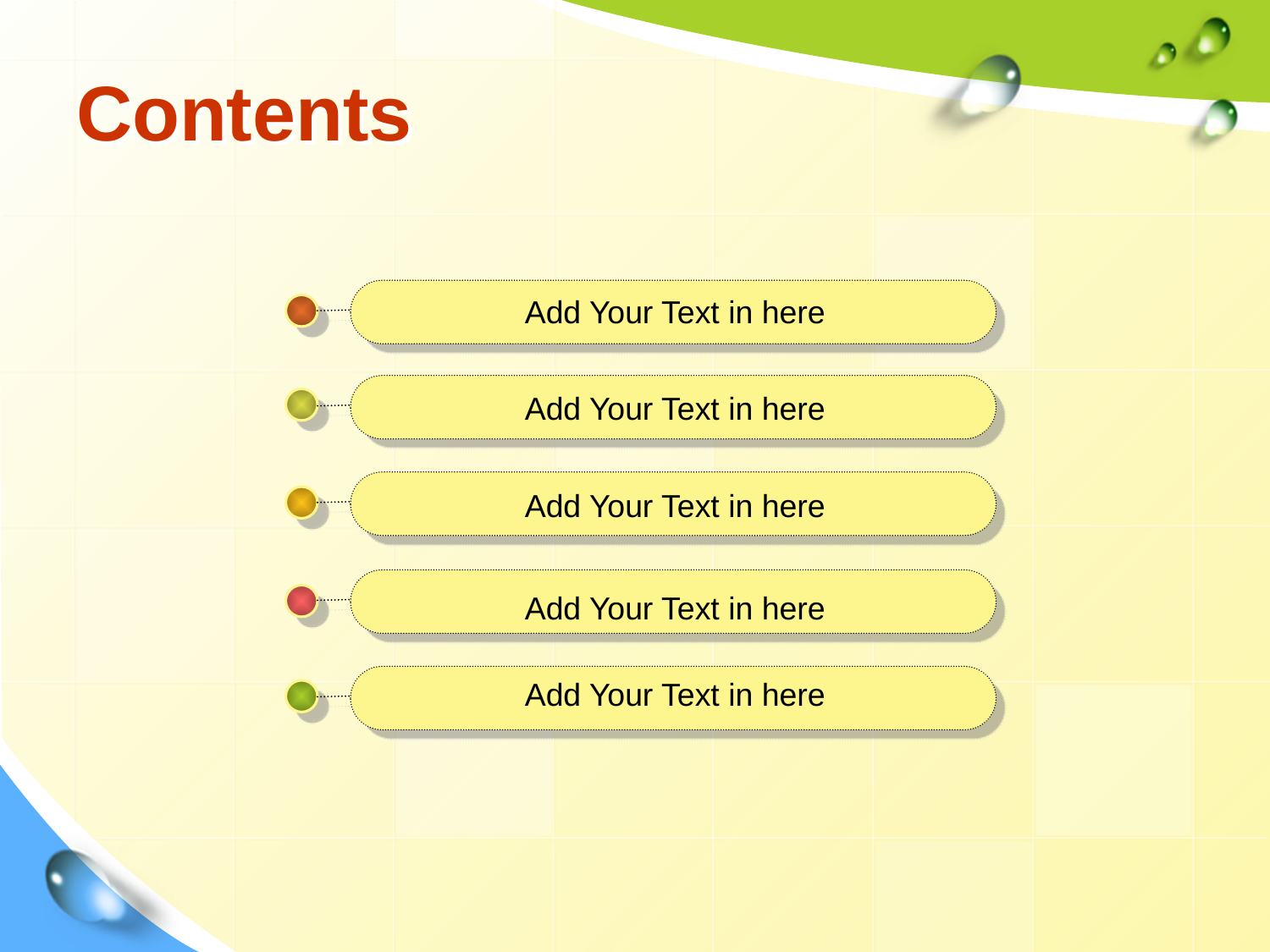

# Contents

Add Your Text in here

Add Your Text in here

Add Your Text in here

Add Your Text in here

Add Your Text in here